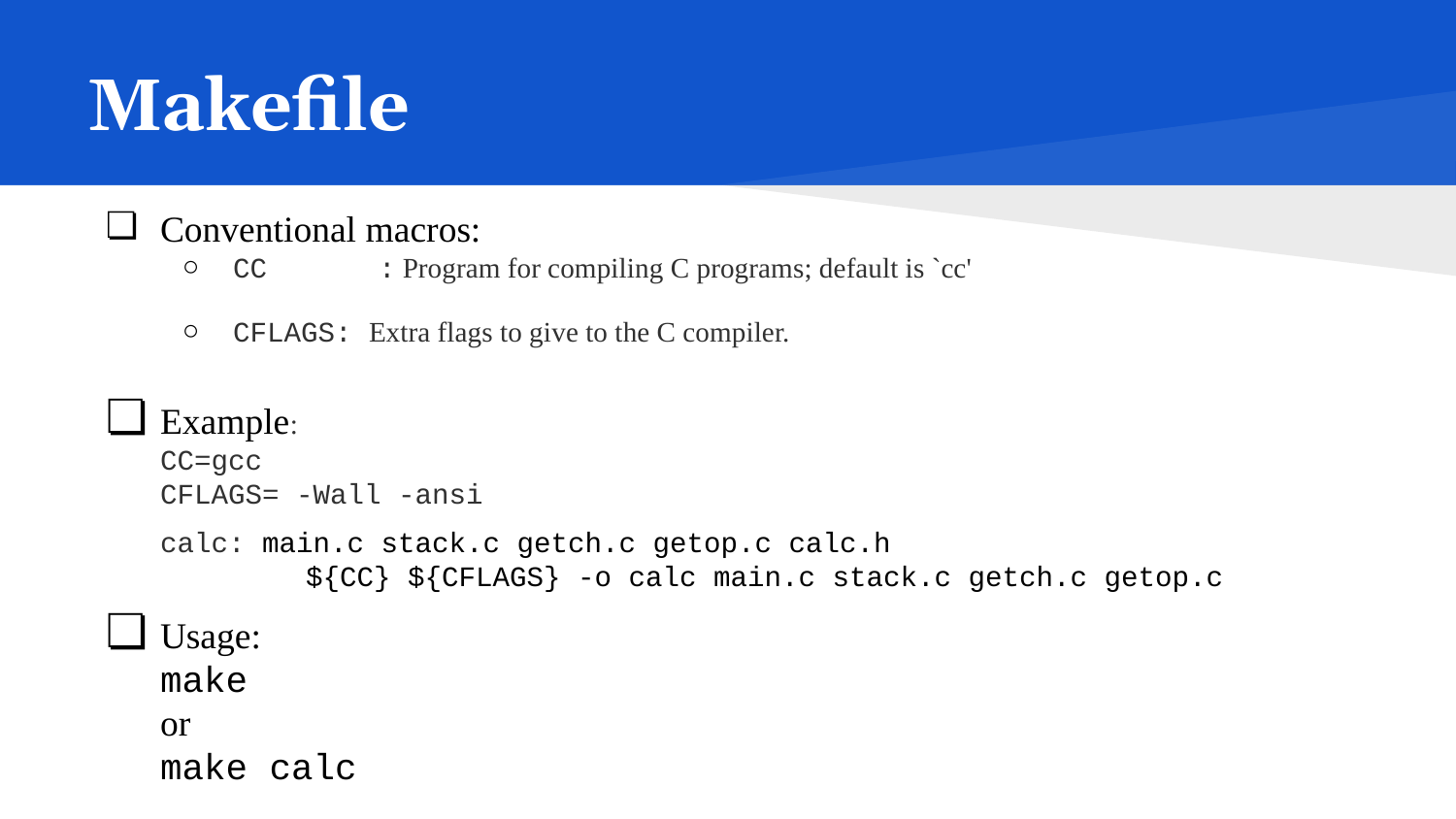

# Makefile
Conventional macros:
CC	: Program for compiling C programs; default is `cc'
CFLAGS: Extra flags to give to the C compiler.
Example:
CC=gcc
CFLAGS= -Wall -ansi
calc: main.c stack.c getch.c getop.c calc.h
	${CC} ${CFLAGS} -o calc main.c stack.c getch.c getop.c
Usage:
make
or
make calc